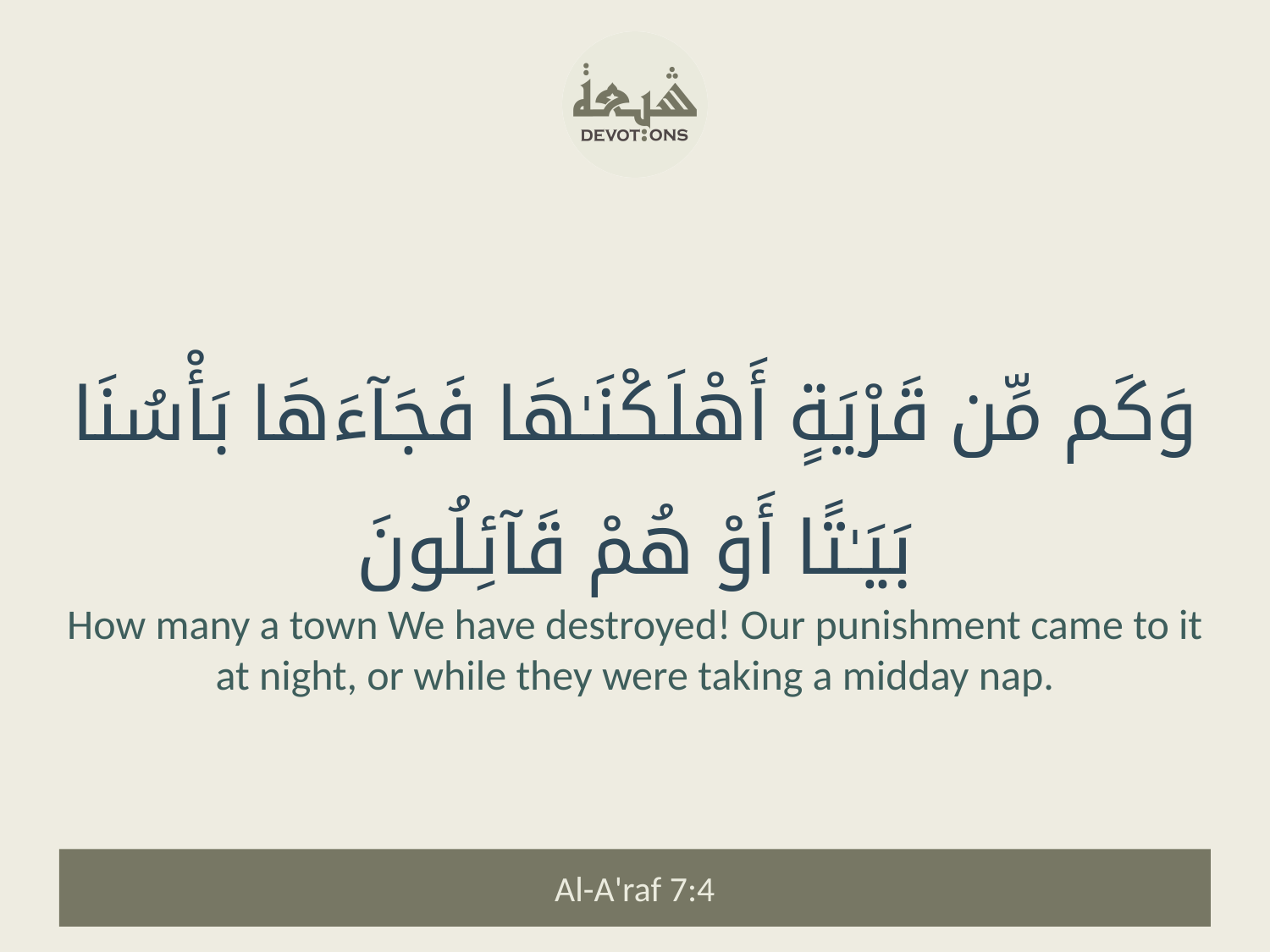

وَكَم مِّن قَرْيَةٍ أَهْلَكْنَـٰهَا فَجَآءَهَا بَأْسُنَا بَيَـٰتًا أَوْ هُمْ قَآئِلُونَ
How many a town We have destroyed! Our punishment came to it at night, or while they were taking a midday nap.
Al-A'raf 7:4